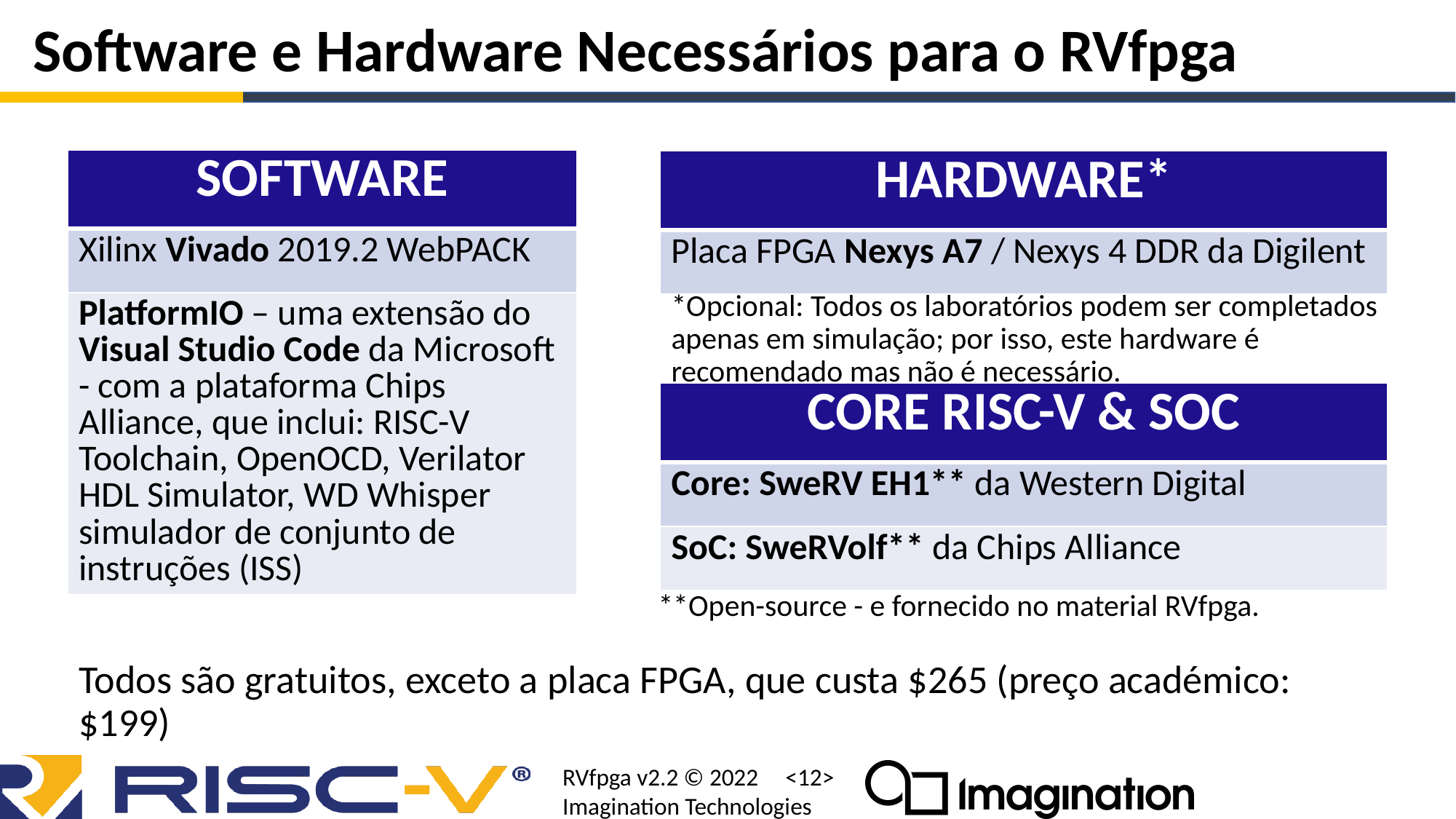

# Software e Hardware Necessários para o RVfpga
| SOFTWARE |
| --- |
| Xilinx Vivado 2019.2 WebPACK |
| PlatformIO – uma extensão do Visual Studio Code da Microsoft - com a plataforma Chips Alliance, que inclui: RISC-V Toolchain, OpenOCD, Verilator HDL Simulator, WD Whisper simulador de conjunto de instruções (ISS) |
| HARDWARE\* |
| --- |
| Placa FPGA Nexys A7 / Nexys 4 DDR da Digilent |
*Opcional: Todos os laboratórios podem ser completados apenas em simulação; por isso, este hardware é recomendado mas não é necessário.
| CORE RISC-V & SOC |
| --- |
| Core: SweRV EH1\*\* da Western Digital |
| SoC: SweRVolf\*\* da Chips Alliance |
**Open-source - e fornecido no material RVfpga.
Todos são gratuitos, exceto a placa FPGA, que custa $265 (preço académico: $199)